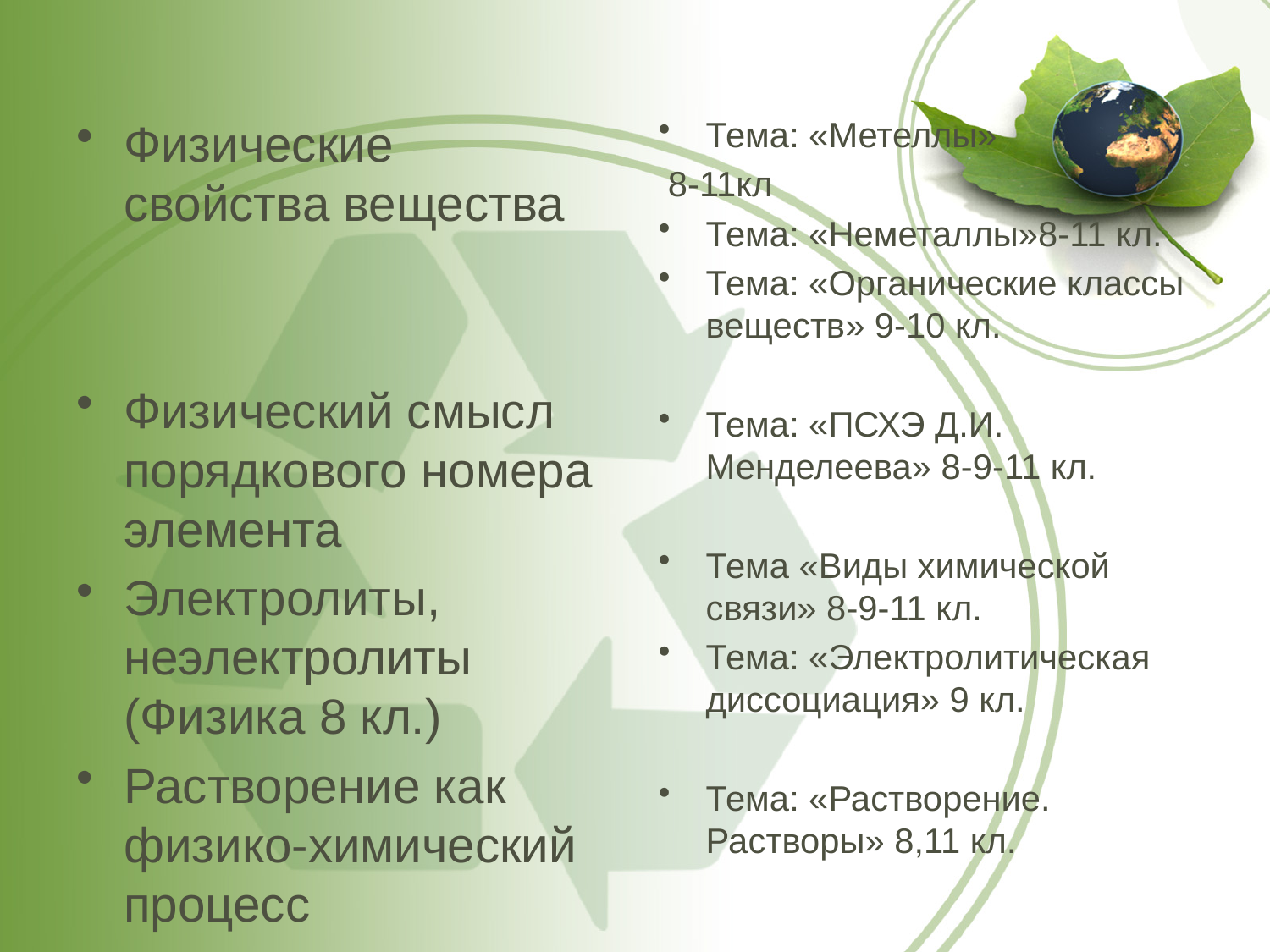

#
Физические свойства вещества

Физический смысл порядкового номера элемента
Электролиты, неэлектролиты (Физика 8 кл.)
Растворение как физико-химический процесс
Тема: «Метеллы»
 8-11кл
Тема: «Неметаллы»8-11 кл.
Тема: «Органические классы веществ» 9-10 кл.

Тема: «ПСХЭ Д.И. Менделеева» 8-9-11 кл.

Тема «Виды химической связи» 8-9-11 кл.
Тема: «Электролитическая диссоциация» 9 кл.

Тема: «Растворение. Растворы» 8,11 кл.